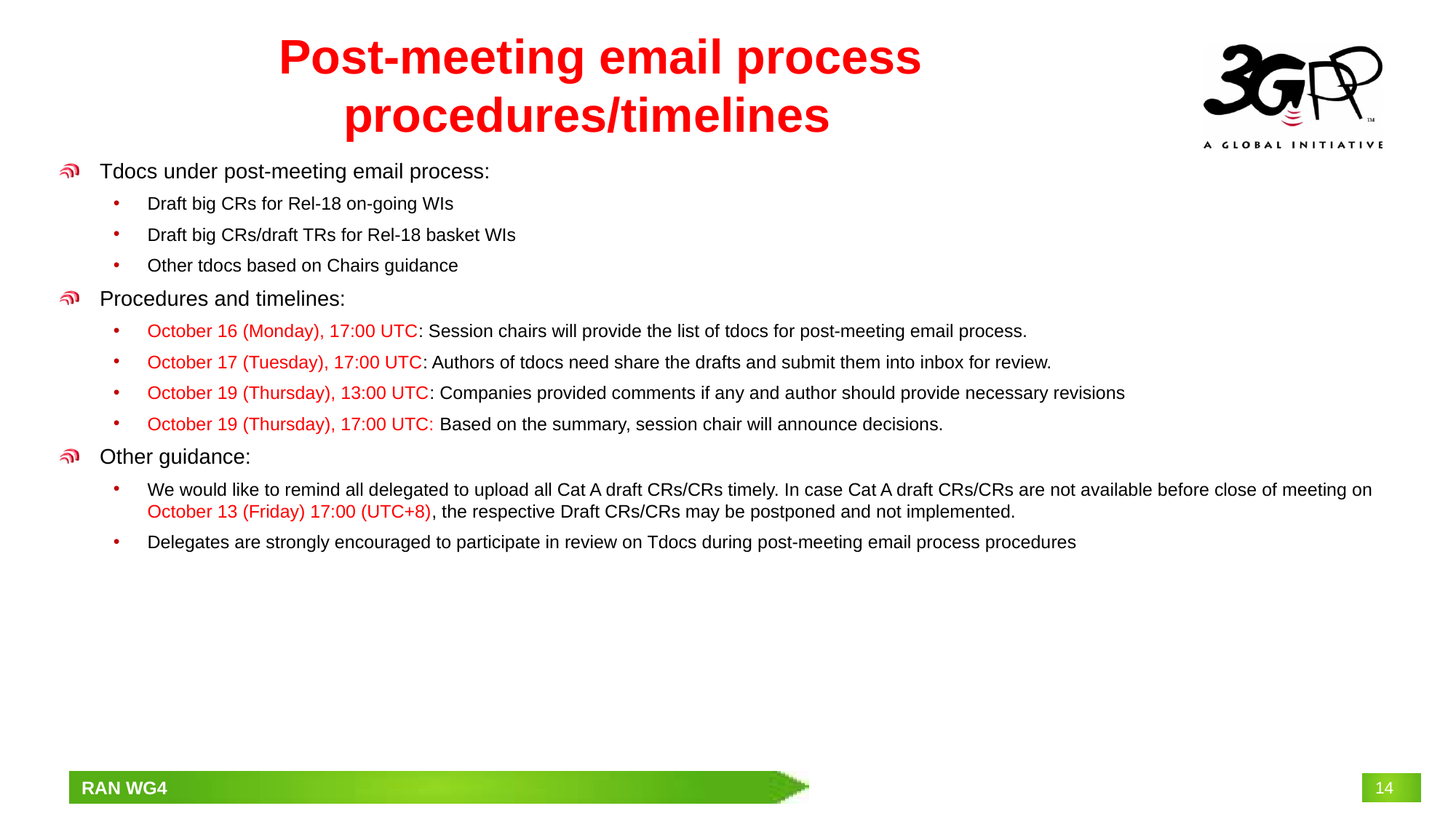

# Post-meeting email process procedures/timelines
Tdocs under post-meeting email process:
Draft big CRs for Rel-18 on-going WIs
Draft big CRs/draft TRs for Rel-18 basket WIs
Other tdocs based on Chairs guidance
Procedures and timelines:
October 16 (Monday), 17:00 UTC: Session chairs will provide the list of tdocs for post-meeting email process.
October 17 (Tuesday), 17:00 UTC: Authors of tdocs need share the drafts and submit them into inbox for review.
October 19 (Thursday), 13:00 UTC: Companies provided comments if any and author should provide necessary revisions
October 19 (Thursday), 17:00 UTC: Based on the summary, session chair will announce decisions.
Other guidance:
We would like to remind all delegated to upload all Cat A draft CRs/CRs timely. In case Cat A draft CRs/CRs are not available before close of meeting on October 13 (Friday) 17:00 (UTC+8), the respective Draft CRs/CRs may be postponed and not implemented.
Delegates are strongly encouraged to participate in review on Tdocs during post-meeting email process procedures